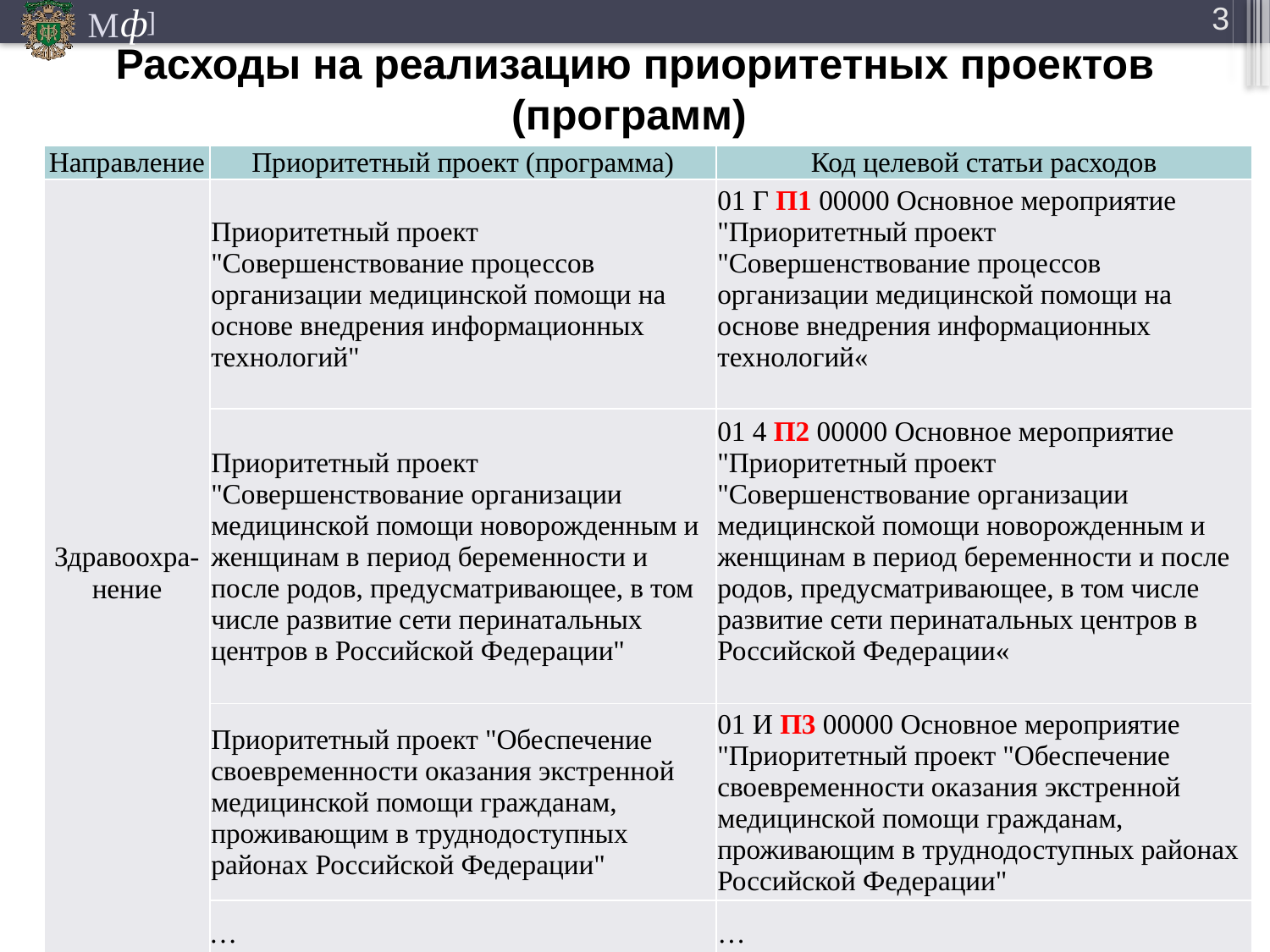

3
# Расходы на реализацию приоритетных проектов (программ)
| Направление | Приоритетный проект (программа) | Код целевой статьи расходов |
| --- | --- | --- |
| Здравоохра-нение | Приоритетный проект "Совершенствование процессов организации медицинской помощи на основе внедрения информационных технологий" | 01 Г П1 00000 Основное мероприятие "Приоритетный проект "Совершенствование процессов организации медицинской помощи на основе внедрения информационных технологий« |
|  | Приоритетный проект "Совершенствование организации медицинской помощи новорожденным и женщинам в период беременности и после родов, предусматривающее, в том числе развитие сети перинатальных центров в Российской Федерации" | 01 4 П2 00000 Основное мероприятие "Приоритетный проект "Совершенствование организации медицинской помощи новорожденным и женщинам в период беременности и после родов, предусматривающее, в том числе развитие сети перинатальных центров в Российской Федерации« |
|  | Приоритетный проект "Обеспечение своевременности оказания экстренной медицинской помощи гражданам, проживающим в труднодоступных районах Российской Федерации" | 01 И П3 00000 Основное мероприятие "Приоритетный проект "Обеспечение своевременности оказания экстренной медицинской помощи гражданам, проживающим в труднодоступных районах Российской Федерации" |
|  | … | … |